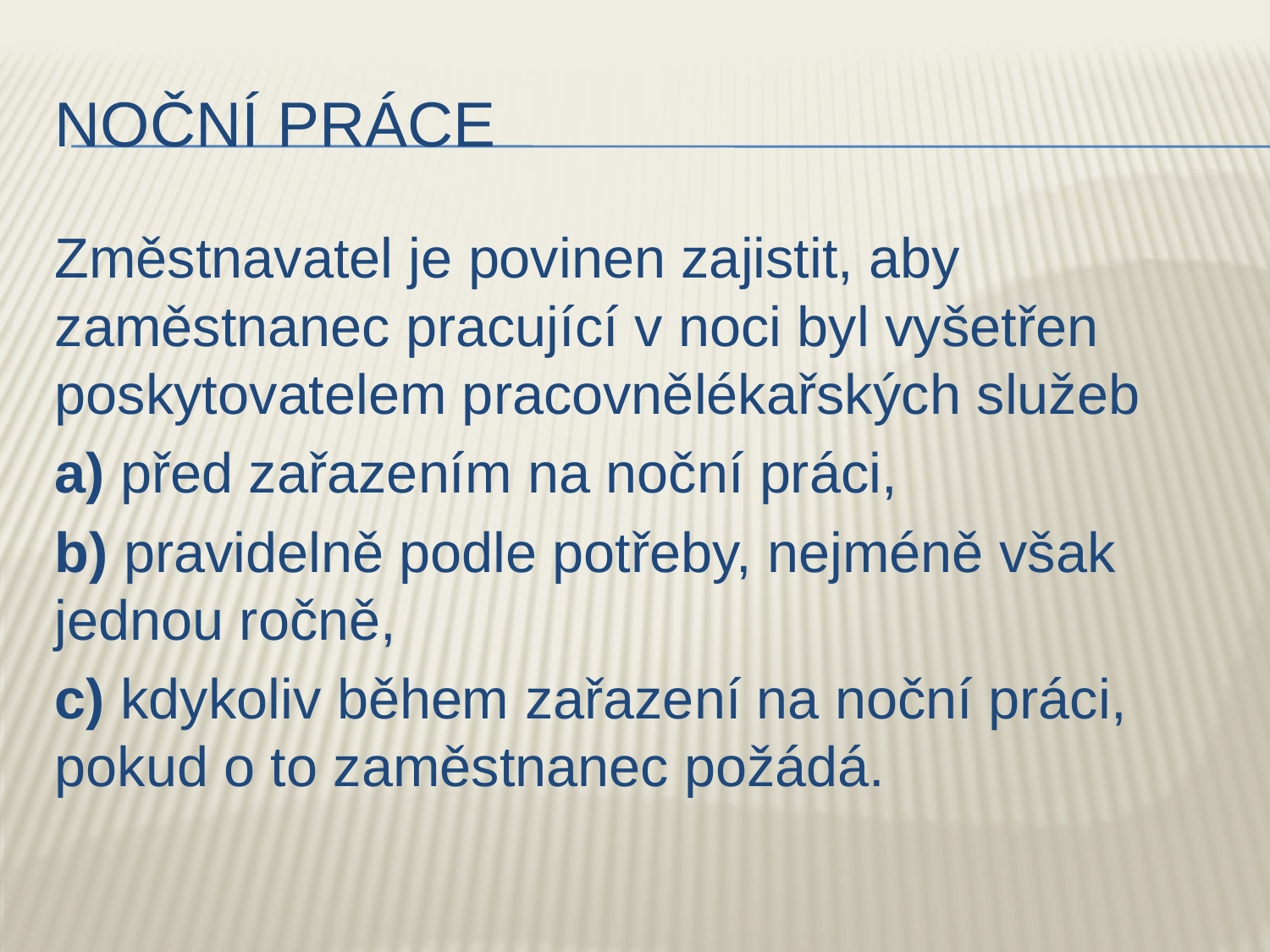

# Noční práce
Změstnavatel je povinen zajistit, aby zaměstnanec pracující v noci byl vyšetřen poskytovatelem pracovnělékařských služeb
a) před zařazením na noční práci,
b) pravidelně podle potřeby, nejméně však jednou ročně,
c) kdykoliv během zařazení na noční práci, pokud o to zaměstnanec požádá.